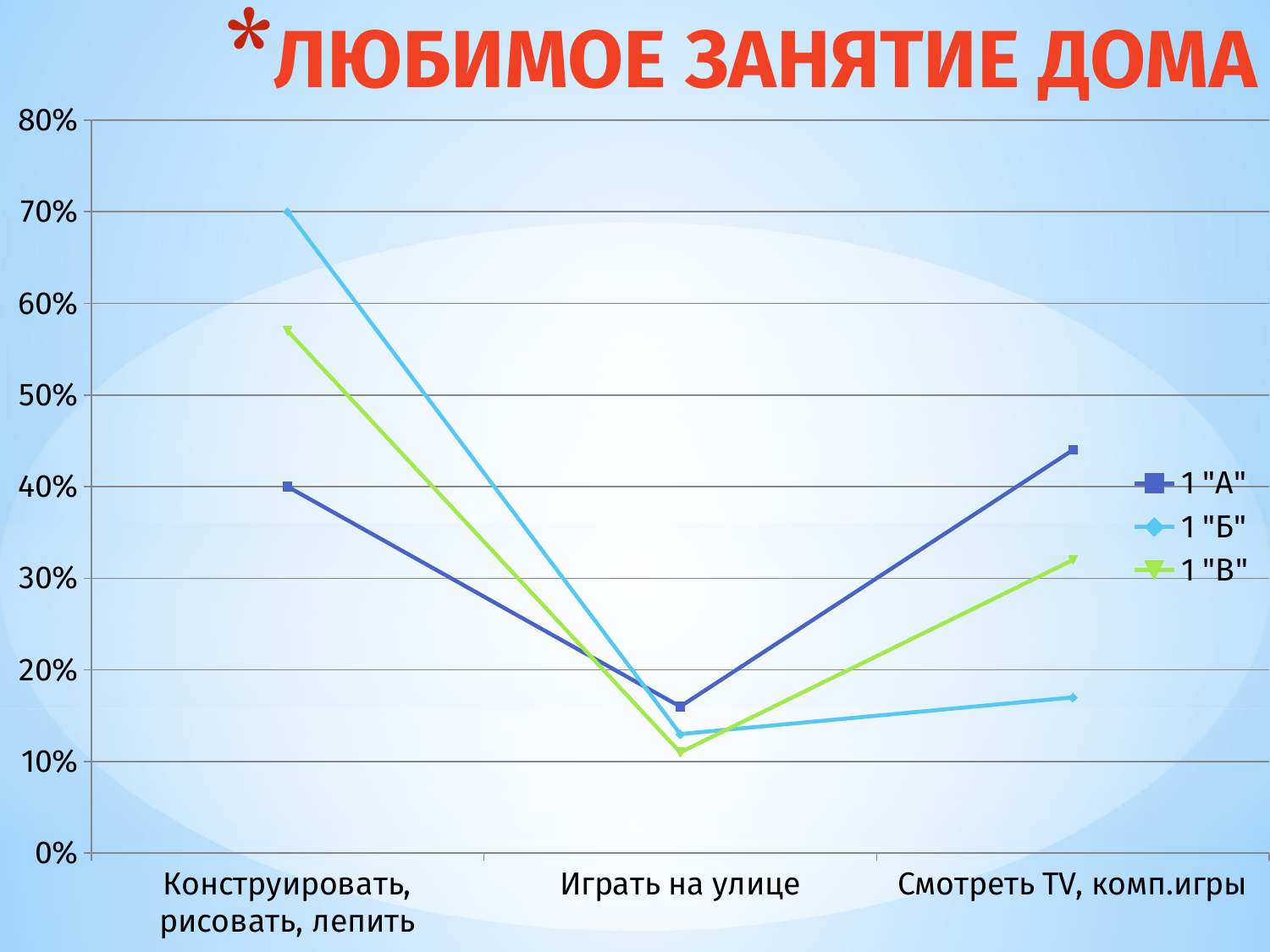

# ЛЮБИМОЕ ЗАНЯТИЕ ДОМА

### Chart

| Category | 1 "А" | 1 "Б" | 1 "В" |
|---|---|---|---|
| Конструировать, рисовать, лепить | 0.4 | 0.7000000000000006 | 0.57 |
| Играть на улице | 0.16 | 0.13 | 0.11 |
| Смотреть TV, комп.игры | 0.44 | 0.17 | 0.3200000000000004 |